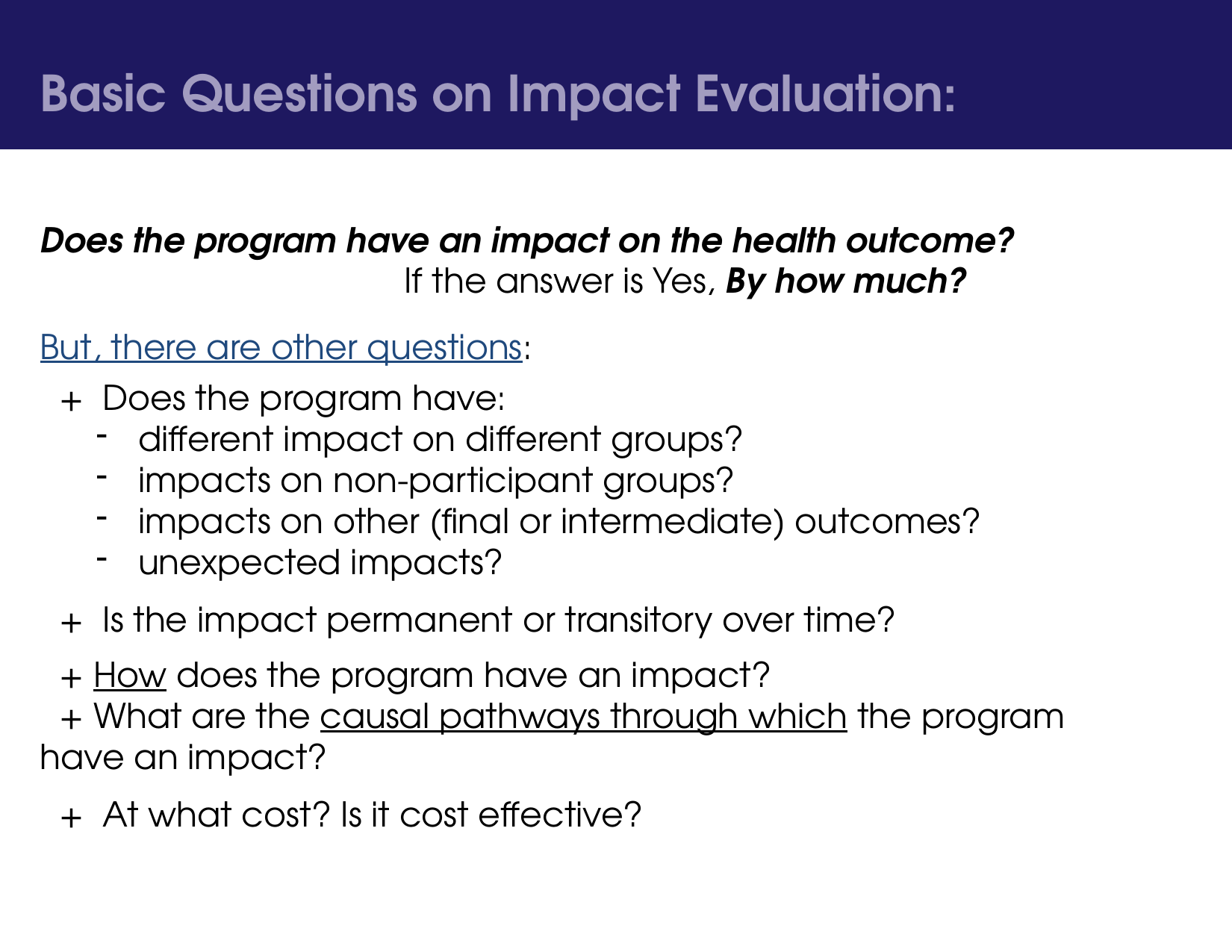

Basic Questions on Impact Evaluation:

Does the program have an impact on the health outcome?
	     If the answer is Yes, By how much?

But, there are other questions:

  +  Does the program have:
different impact on different groups?
impacts on non-participant groups?
impacts on other (final or intermediate) outcomes?
unexpected impacts?

  +  Is the impact permanent or transitory over time?

  + How does the program have an impact?
  + What are the causal pathways through which the program   have an impact?

  +  At what cost? Is it cost effective?